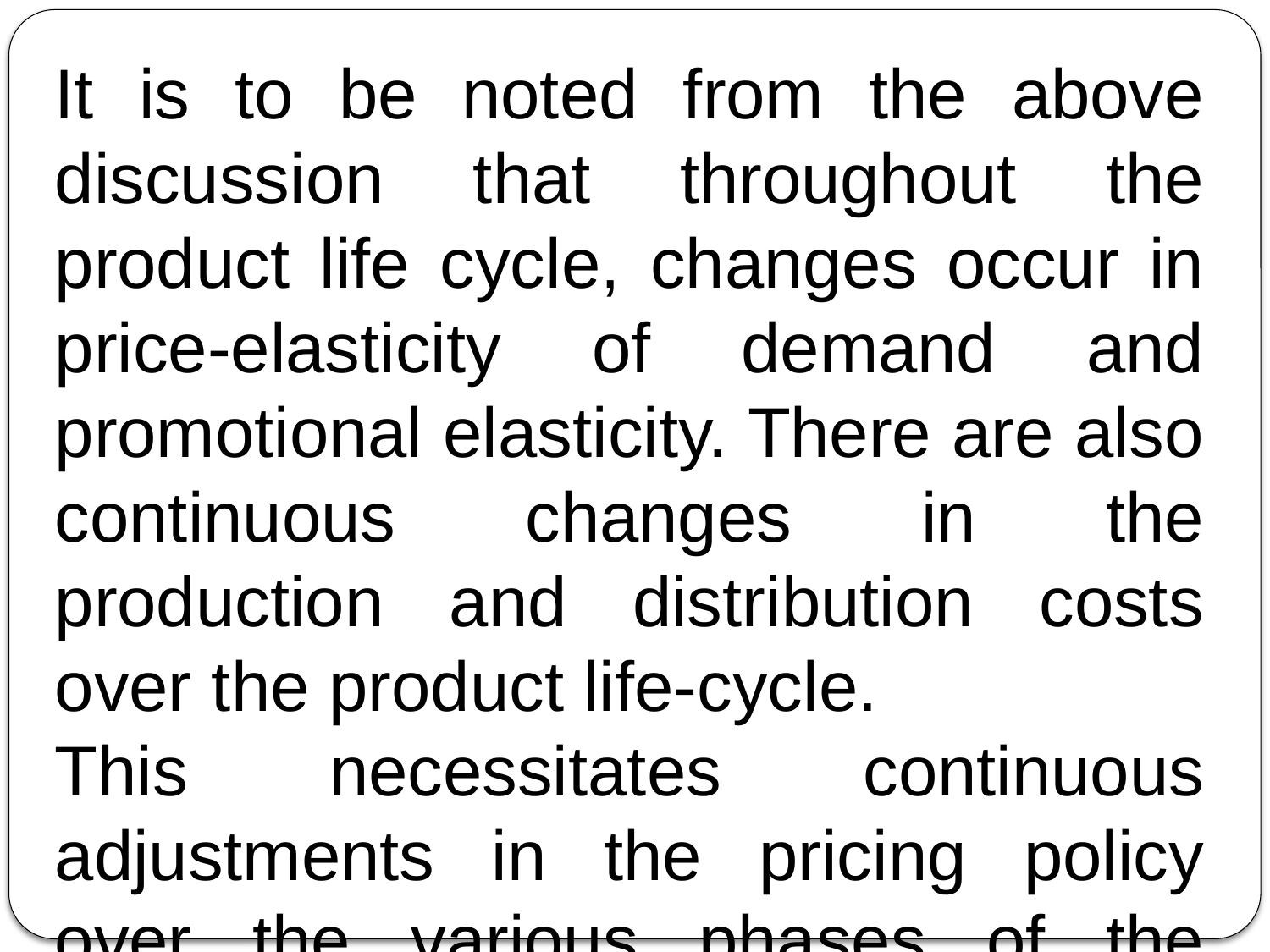

It is to be noted from the above discussion that throughout the product life cycle, changes occur in price-elasticity of demand and promotional elasticity. There are also continuous changes in the production and distribution costs over the product life-cycle.
This necessitates continuous adjustments in the pricing policy over the various phases of the product-life- cycle so as to get the best return in each case.